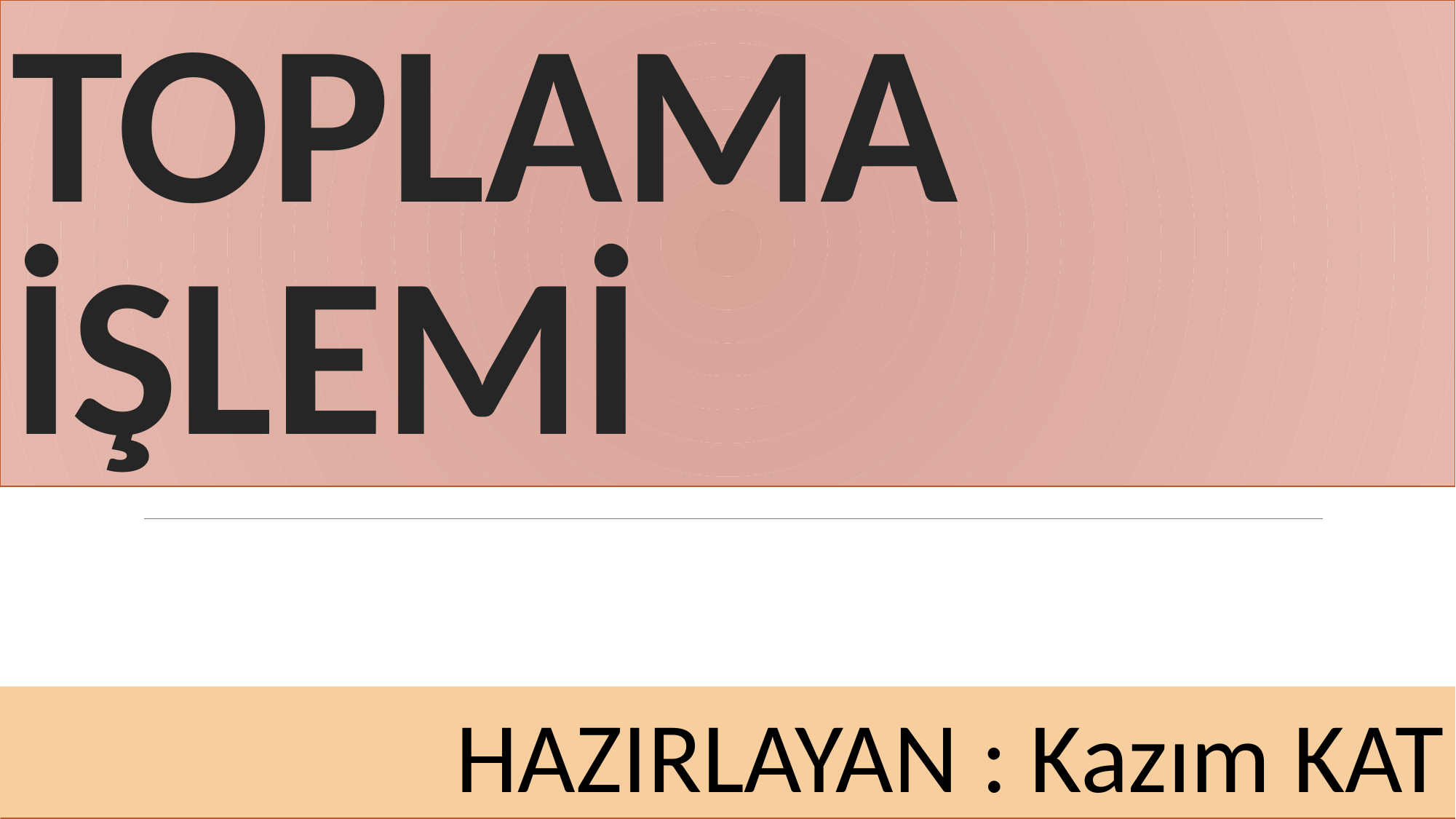

# TOPLAMA İŞLEMİ
HAZIRLAYAN : Kazım KAT